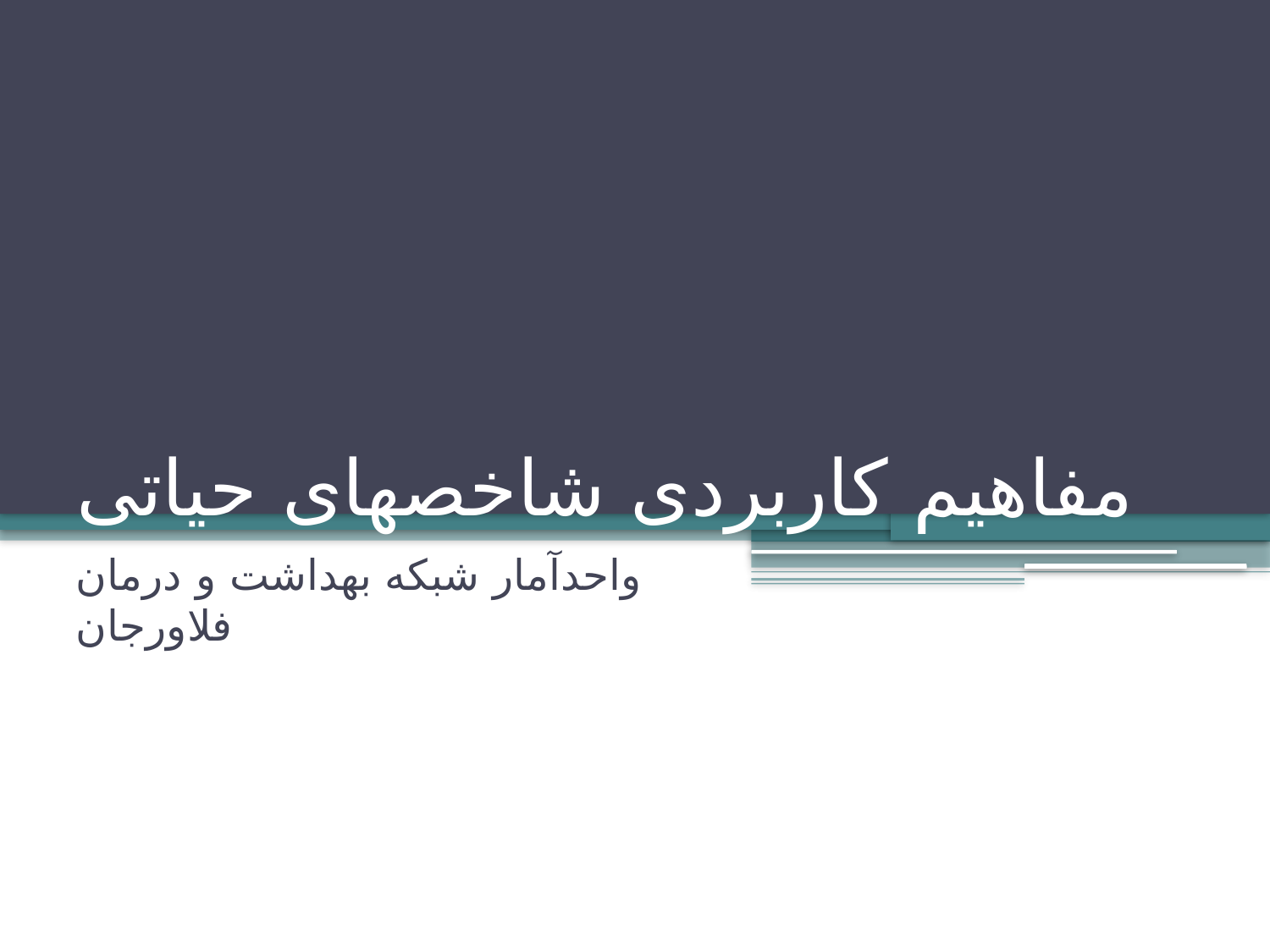

# مفاهیم کاربردی شاخصهای حیاتی
واحدآمار شبکه بهداشت و درمان فلاورجان